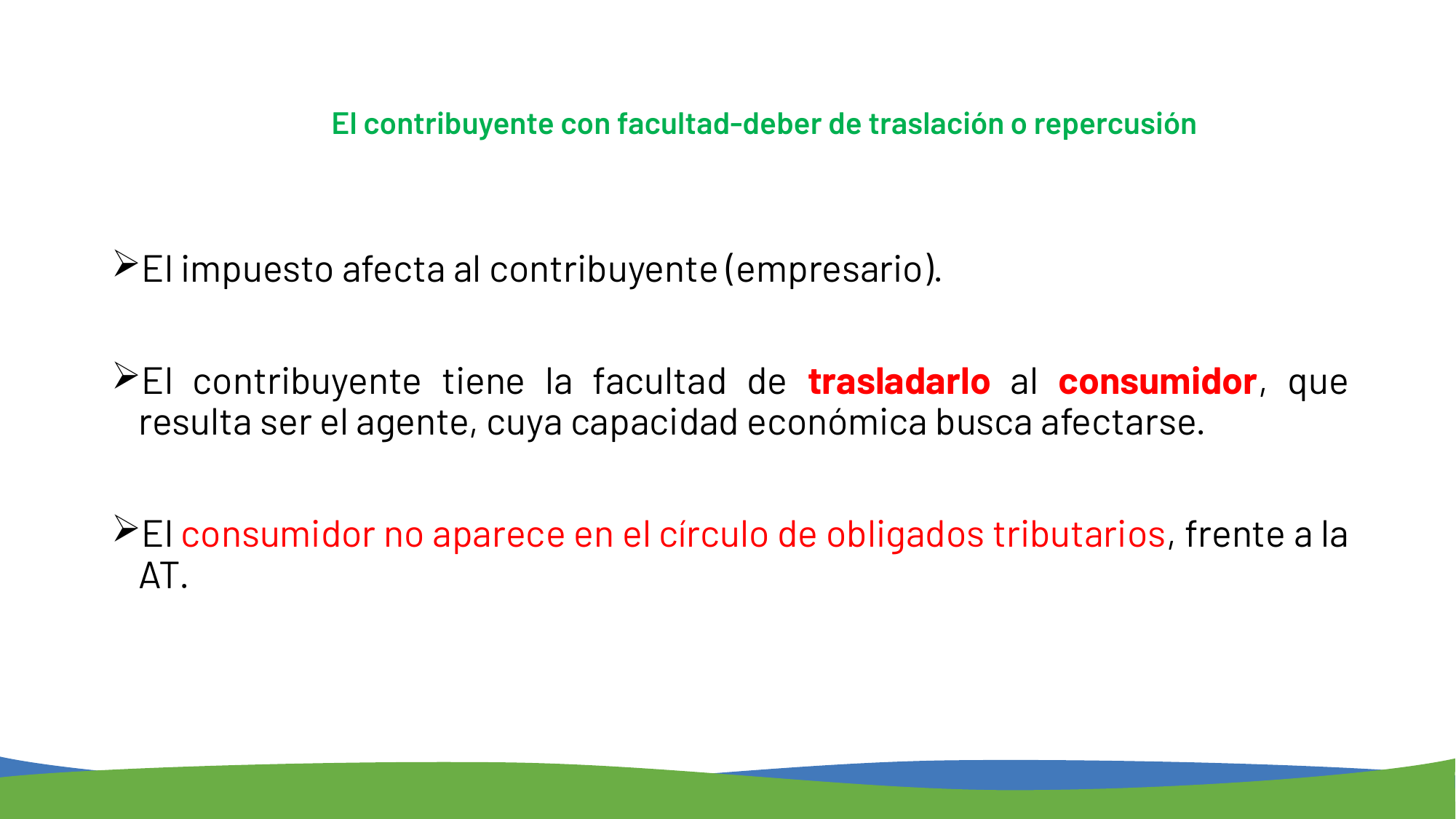

El contribuyente con facultad-deber de traslación o repercusión

El impuesto afecta al contribuyente (empresario).

El contribuyente tiene la facultad de trasladarlo al consumidor, que resulta ser el agente, cuya capacidad económica busca afectarse.

El consumidor no aparece en el círculo de obligados tributarios, frente a la AT.